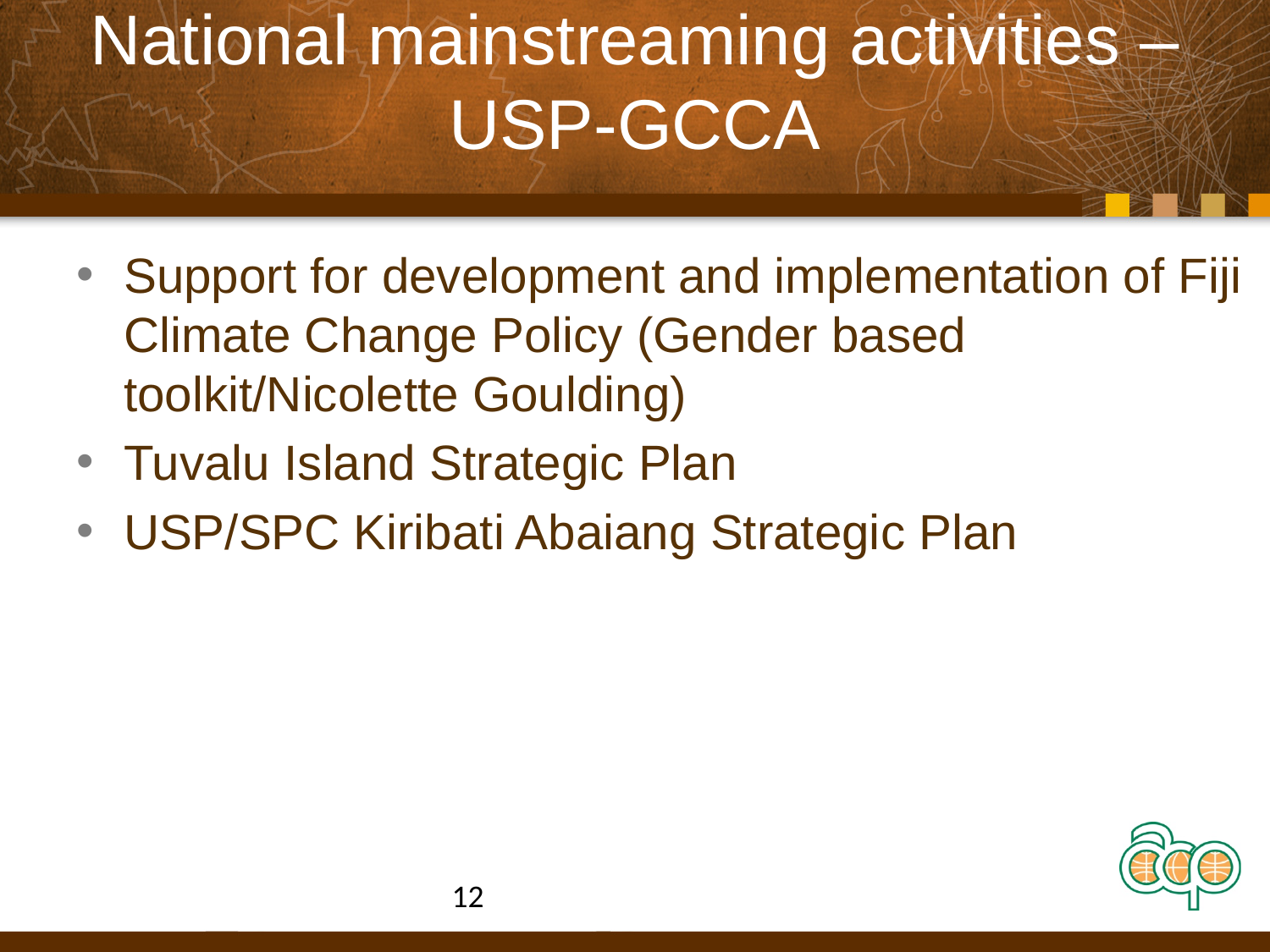

# National mainstreaming activities – USP-GCCA
Support for development and implementation of Fiji Climate Change Policy (Gender based toolkit/Nicolette Goulding)
Tuvalu Island Strategic Plan
USP/SPC Kiribati Abaiang Strategic Plan
12